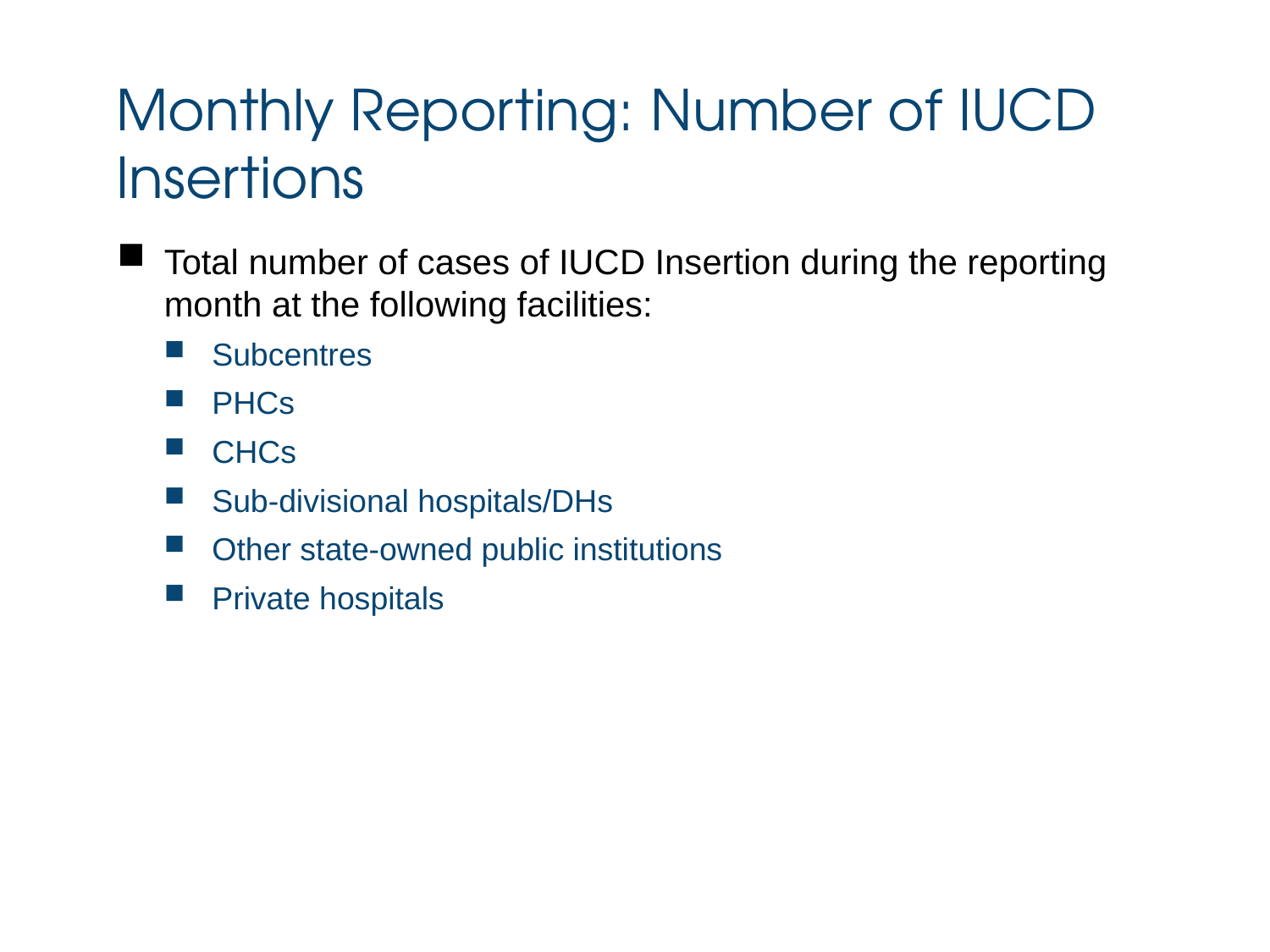

# Monthly Reporting: Number of IUCD Insertions
Total number of cases of IUCD Insertion during the reporting month at the following facilities:
Subcentres
PHCs
CHCs
Sub-divisional hospitals/DHs
Other state-owned public institutions
Private hospitals